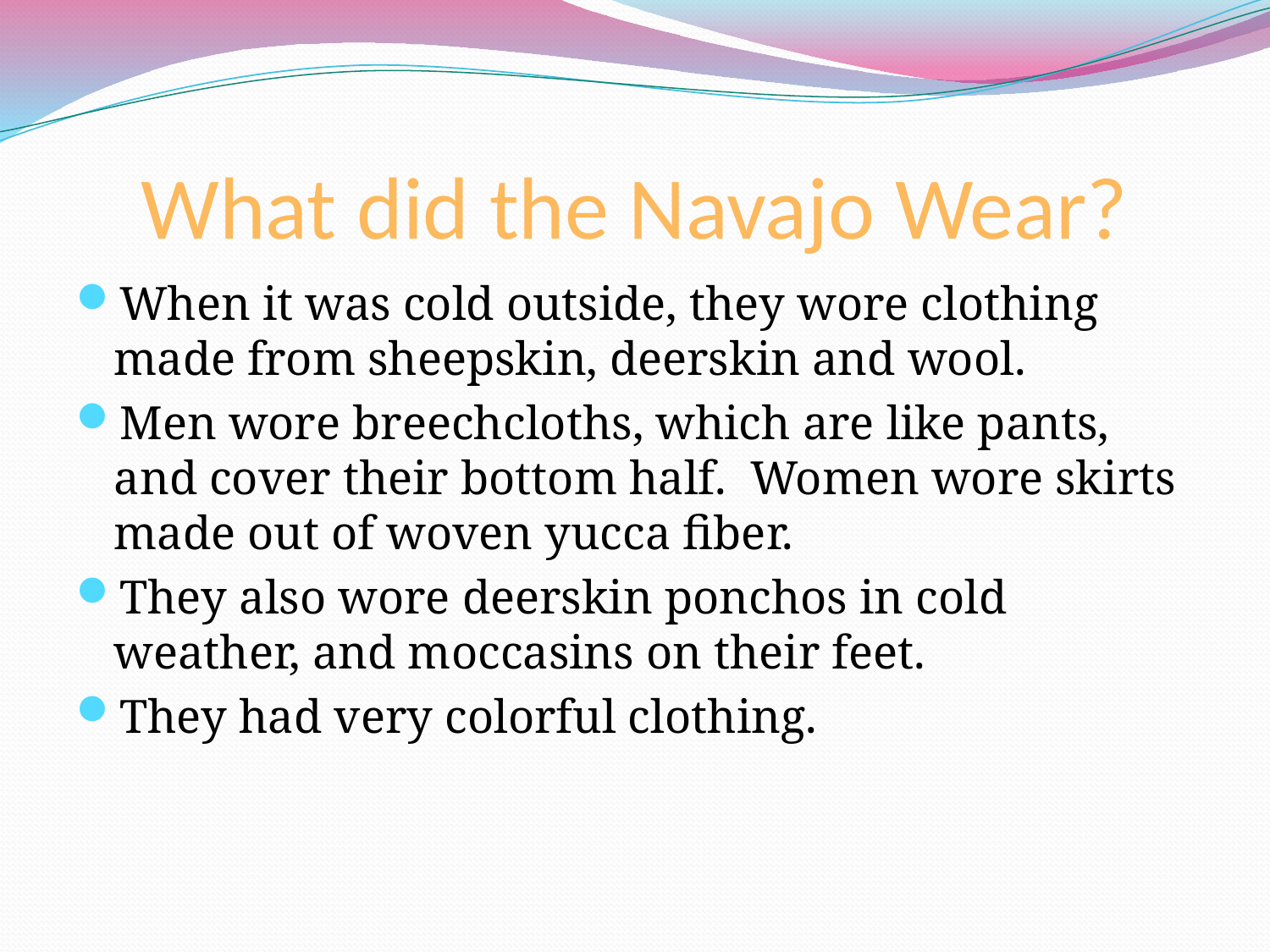

# What did the Navajo Wear?
When it was cold outside, they wore clothing made from sheepskin, deerskin and wool.
Men wore breechcloths, which are like pants, and cover their bottom half.  Women wore skirts made out of woven yucca fiber.
They also wore deerskin ponchos in cold weather, and moccasins on their feet.
They had very colorful clothing.